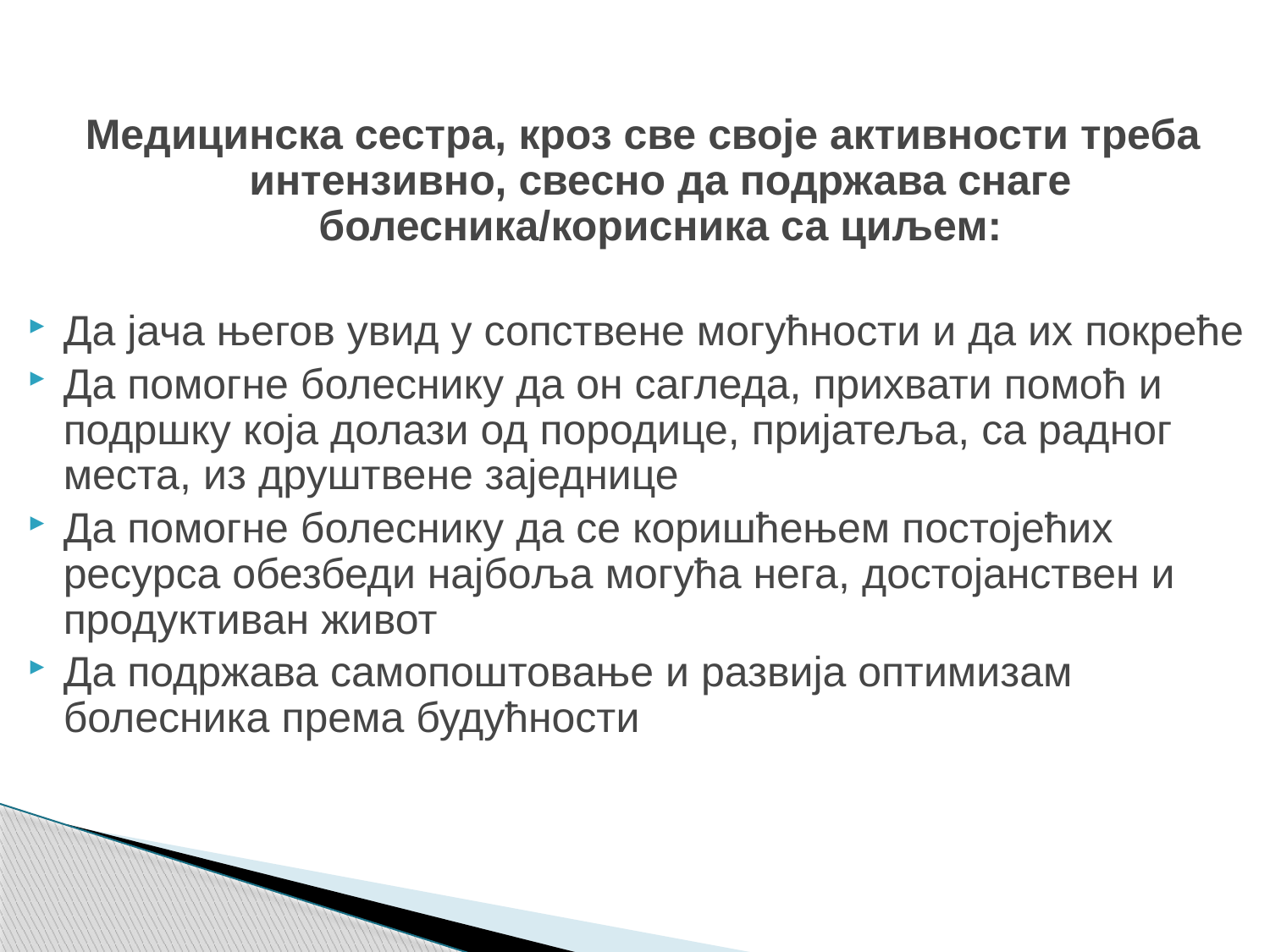

Медицинска сестра, кроз све своје активности треба интензивно, свесно да подржава снаге болесника/корисника са циљем:

Да јача његов увид у сопствене могућности и да их покреће
Да помогне болеснику да он сагледа, прихвати помоћ и подршку која долази од породице, пријатеља, са радног места, из друштвене заједнице
Да помогне болеснику да се коришћењем постојећих ресурса обезбеди најбоља могућа нега, достојанствен и продуктиван живот
Да подржава самопоштовање и развија оптимизам болесника према будућности